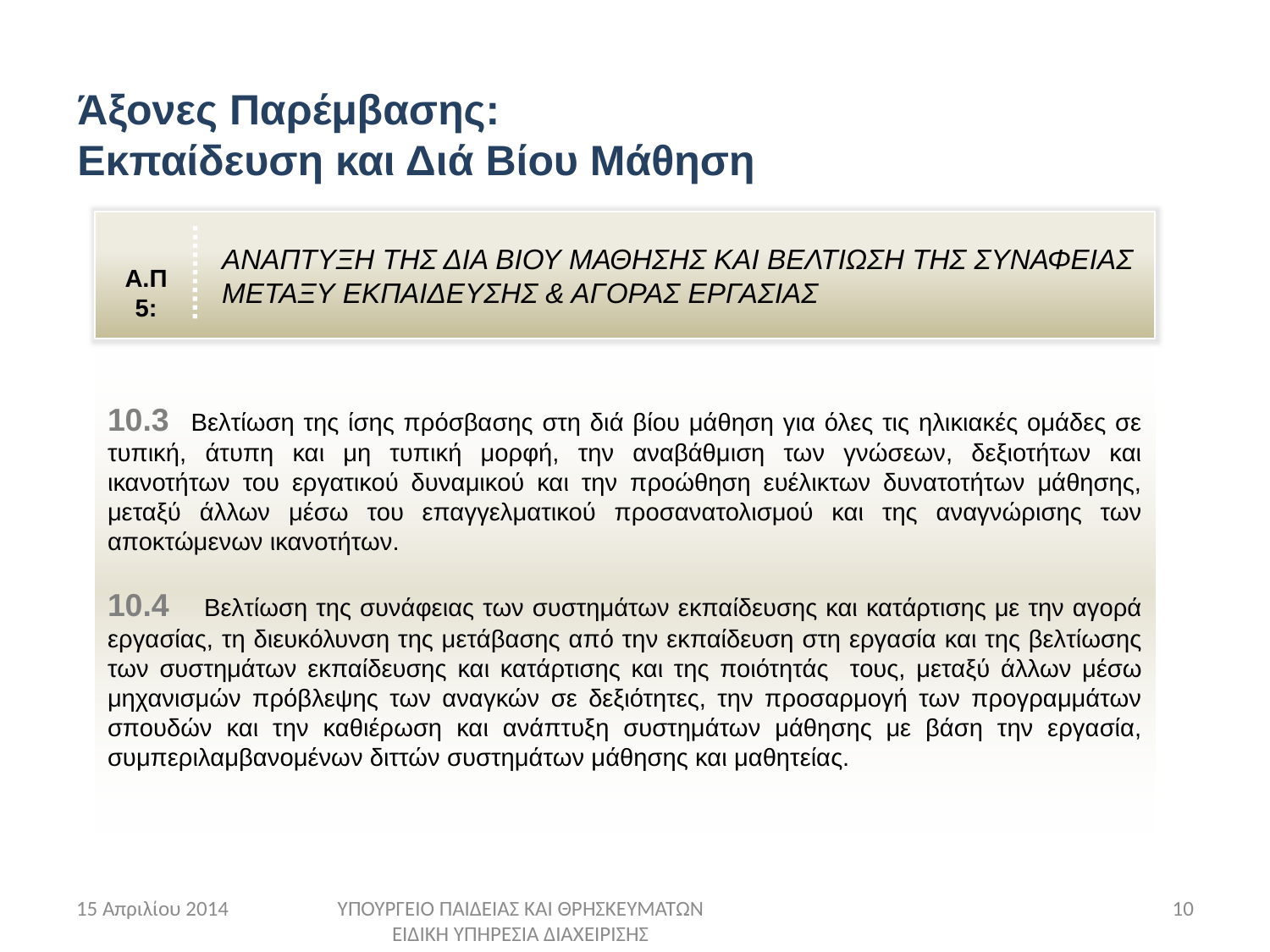

Άξονες Παρέμβασης:
Εκπαίδευση και Διά Βίου Μάθηση
ΑΝΑΠΤΥΞΗ ΤΗΣ ΔΙΑ ΒΙΟΥ ΜΑΘΗΣΗΣ ΚΑΙ ΒΕΛΤΙΩΣΗ ΤΗΣ ΣΥΝΑΦΕΙΑΣ ΜΕΤΑΞΥ ΕΚΠΑΙΔΕΥΣΗΣ & ΑΓΟΡΑΣ ΕΡΓΑΣΙΑΣ
Α.Π 5:

10.3  Βελτίωση της ίσης πρόσβασης στη διά βίου μάθηση για όλες τις ηλικιακές ομάδες σε τυπική, άτυπη και μη τυπική μορφή, την αναβάθμιση των γνώσεων, δεξιοτήτων και ικανοτήτων του εργατικού δυναμικού και την προώθηση ευέλικτων δυνατοτήτων μάθησης, μεταξύ άλλων μέσω του επαγγελματικού προσανατολισμού και της αναγνώρισης των αποκτώμενων ικανοτήτων.

10.4     Βελτίωση της συνάφειας των συστημάτων εκπαίδευσης και κατάρτισης με την αγορά εργασίας, τη διευκόλυνση της μετάβασης από την εκπαίδευση στη εργασία και της βελτίωσης των συστημάτων εκπαίδευσης και κατάρτισης και της ποιότητάς  τους, μεταξύ άλλων μέσω μηχανισμών πρόβλεψης των αναγκών σε δεξιότητες, την προσαρμογή των προγραμμάτων σπουδών και την καθιέρωση και ανάπτυξη συστημάτων μάθησης με βάση την εργασία, συμπεριλαμβανομένων διττών συστημάτων μάθησης και μαθητείας.

15 Απριλίου 2014
10
ΥΠΟΥΡΓΕΙΟ ΠΑΙΔΕΙΑΣ ΚΑΙ ΘΡΗΣΚΕΥΜΑΤΩΝ
ΕΙΔΙΚΗ ΥΠΗΡΕΣΙΑ ΔΙΑΧΕΙΡΙΣΗΣ